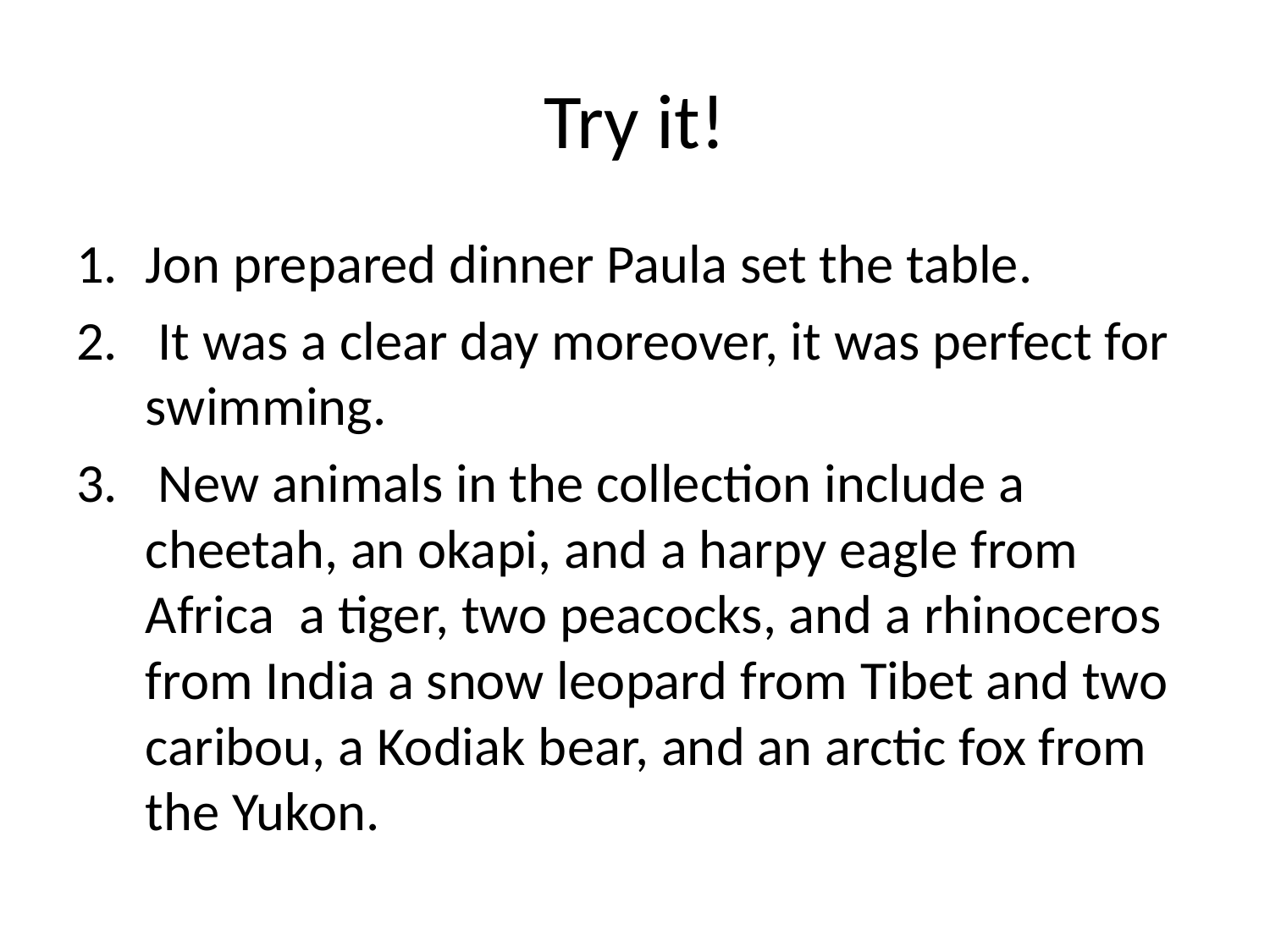

# Try it!
Jon prepared dinner Paula set the table.
 It was a clear day moreover, it was perfect for swimming.
 New animals in the collection include a cheetah, an okapi, and a harpy eagle from Africa  a tiger, two peacocks, and a rhinoceros from India a snow leopard from Tibet and two caribou, a Kodiak bear, and an arctic fox from the Yukon.